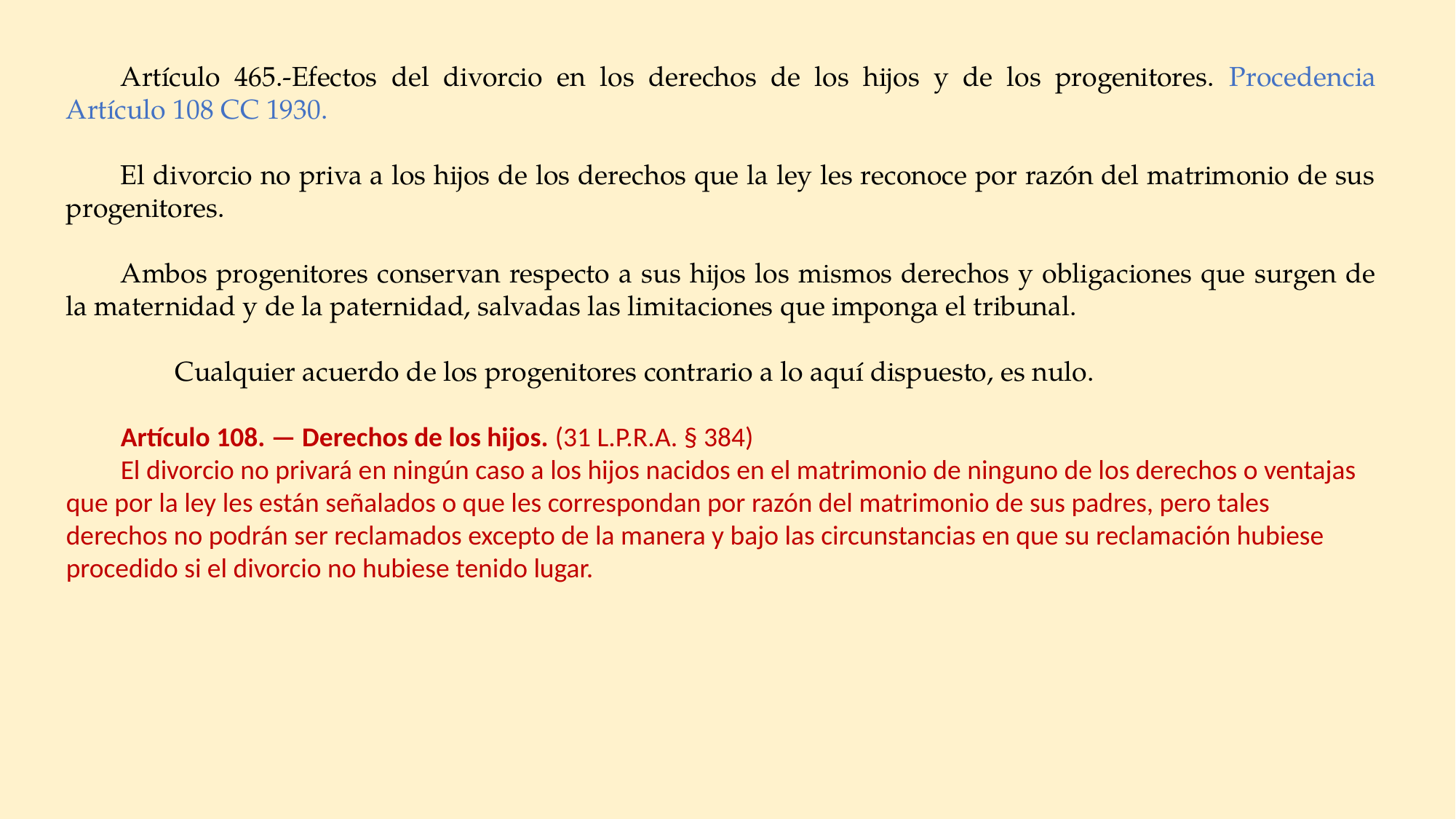

Artículo 465.-Efectos del divorcio en los derechos de los hijos y de los progenitores. Procedencia Artículo 108 CC 1930.

El divorcio no priva a los hijos de los derechos que la ley les reconoce por razón del matrimonio de sus progenitores.

Ambos progenitores conservan respecto a sus hijos los mismos derechos y obligaciones que surgen de la maternidad y de la paternidad, salvadas las limitaciones que imponga el tribunal.

	Cualquier acuerdo de los progenitores contrario a lo aquí dispuesto, es nulo.

Artículo 108. — Derechos de los hijos. (31 L.P.R.A. § 384)
El divorcio no privará en ningún caso a los hijos nacidos en el matrimonio de ninguno de los derechos o ventajas que por la ley les están señalados o que les correspondan por razón del matrimonio de sus padres, pero tales derechos no podrán ser reclamados excepto de la manera y bajo las circunstancias en que su reclamación hubiese procedido si el divorcio no hubiese tenido lugar.